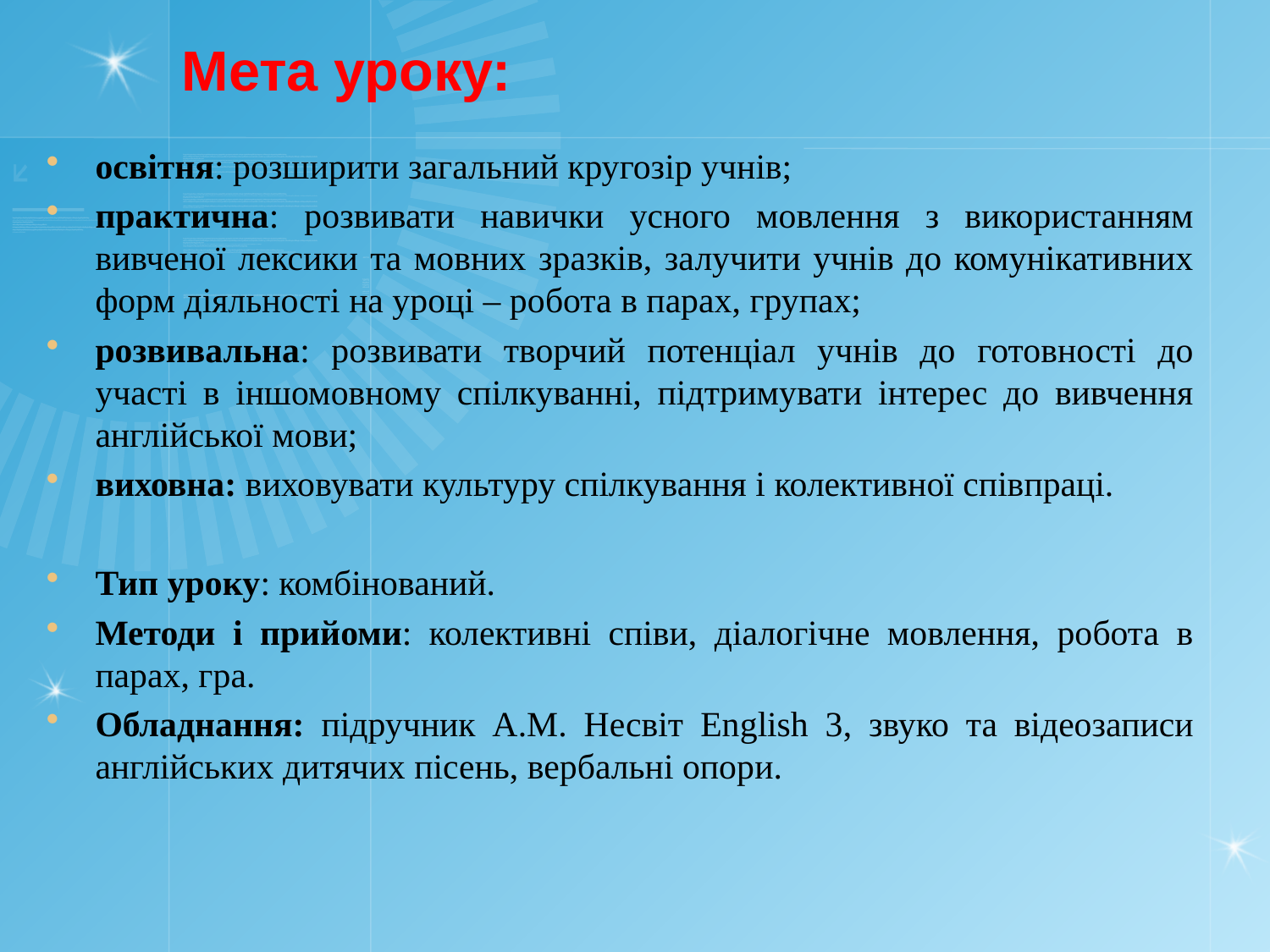

# Мета уроку:
освітня: розширити загальний кругозір учнів;
практична: розвивати навички усного мовлення з використанням вивченої лексики та мовних зразків, залучити учнів до комунікативних форм діяльності на уроці – робота в парах, групах;
розвивальна: розвивати творчий потенціал учнів до готовності до участі в іншомовному спілкуванні, підтримувати інтерес до вивчення англійської мови;
виховна: виховувати культуру спілкування і колективної співпраці.

Тип уроку: комбінований.
Методи і прийоми: колективні співи, діалогічне мовлення, робота в парах, гра.
Обладнання: підручник А.М. Несвіт English 3, звуко та відеозаписи англійських дитячих пісень, вербальні опори.